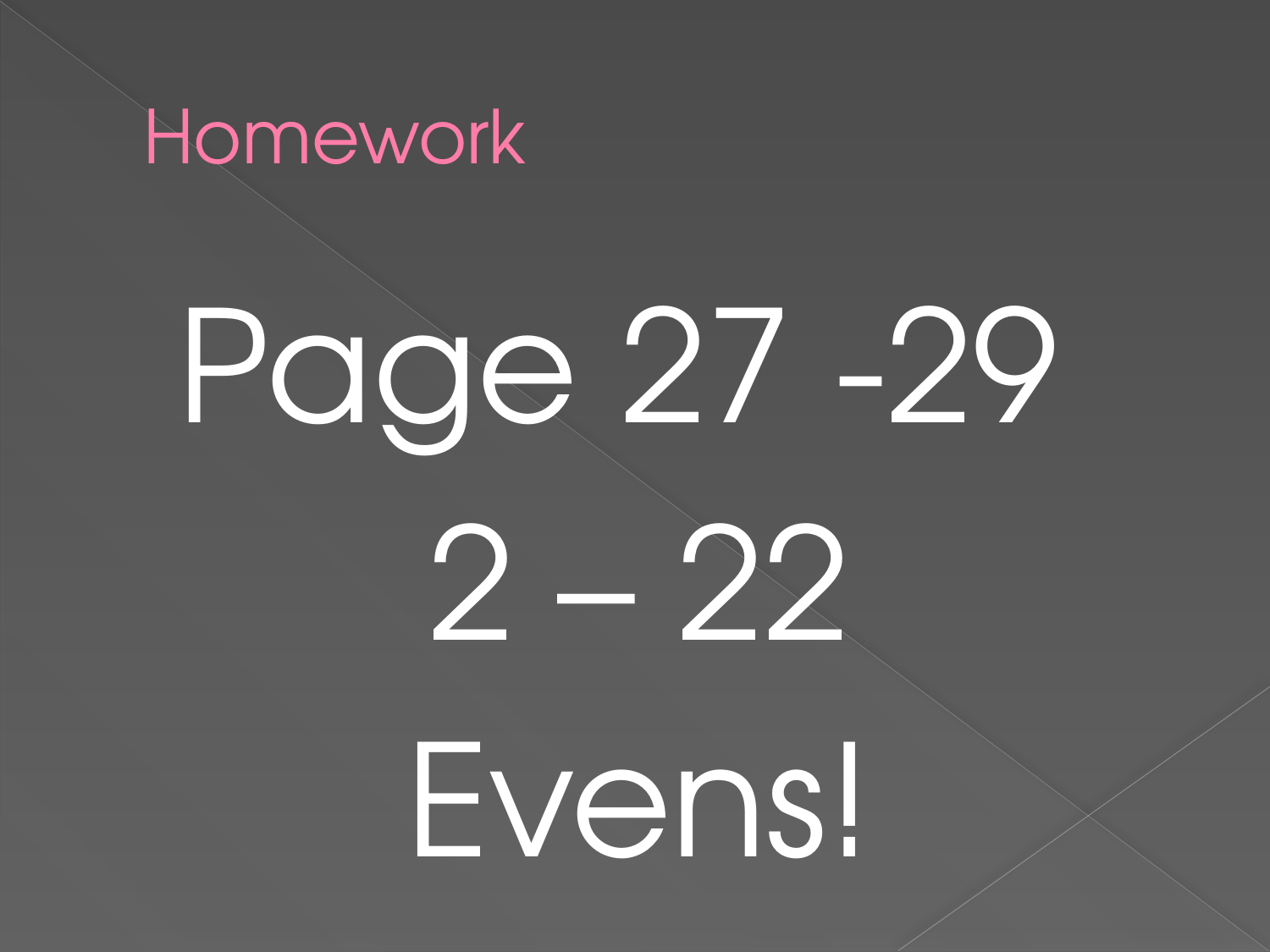

# Homework
Page 27 -29
2 – 22
Evens!